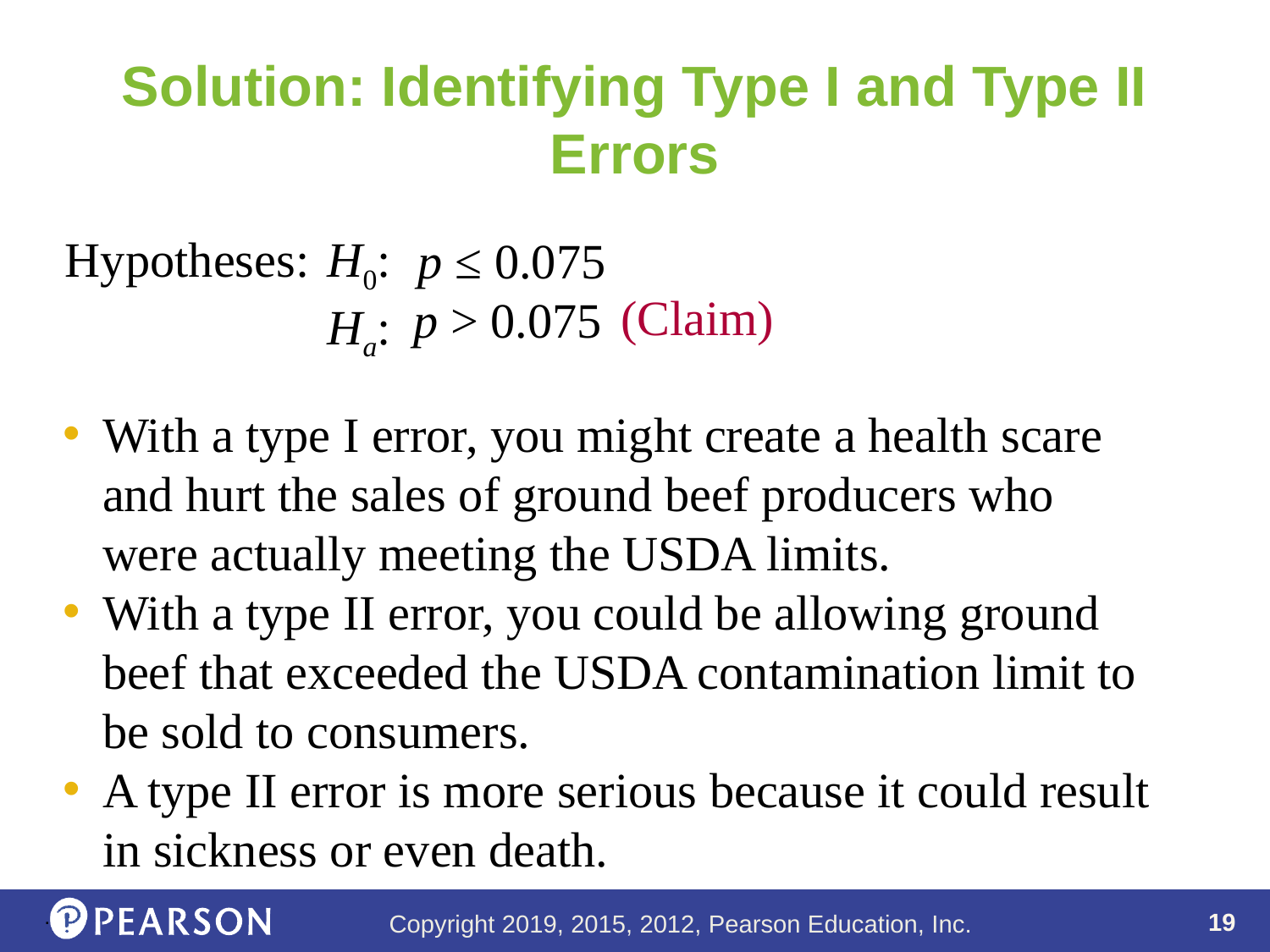

# Solution: Identifying Type I and Type II Errors
Hypotheses:
H0:
Ha:
p ≤ 0.075
(Claim)
p > 0.075
With a type I error, you might create a health scare and hurt the sales of ground beef producers who were actually meeting the USDA limits.
With a type II error, you could be allowing ground beef that exceeded the USDA contamination limit to be sold to consumers.
A type II error is more serious because it could result in sickness or even death.
.